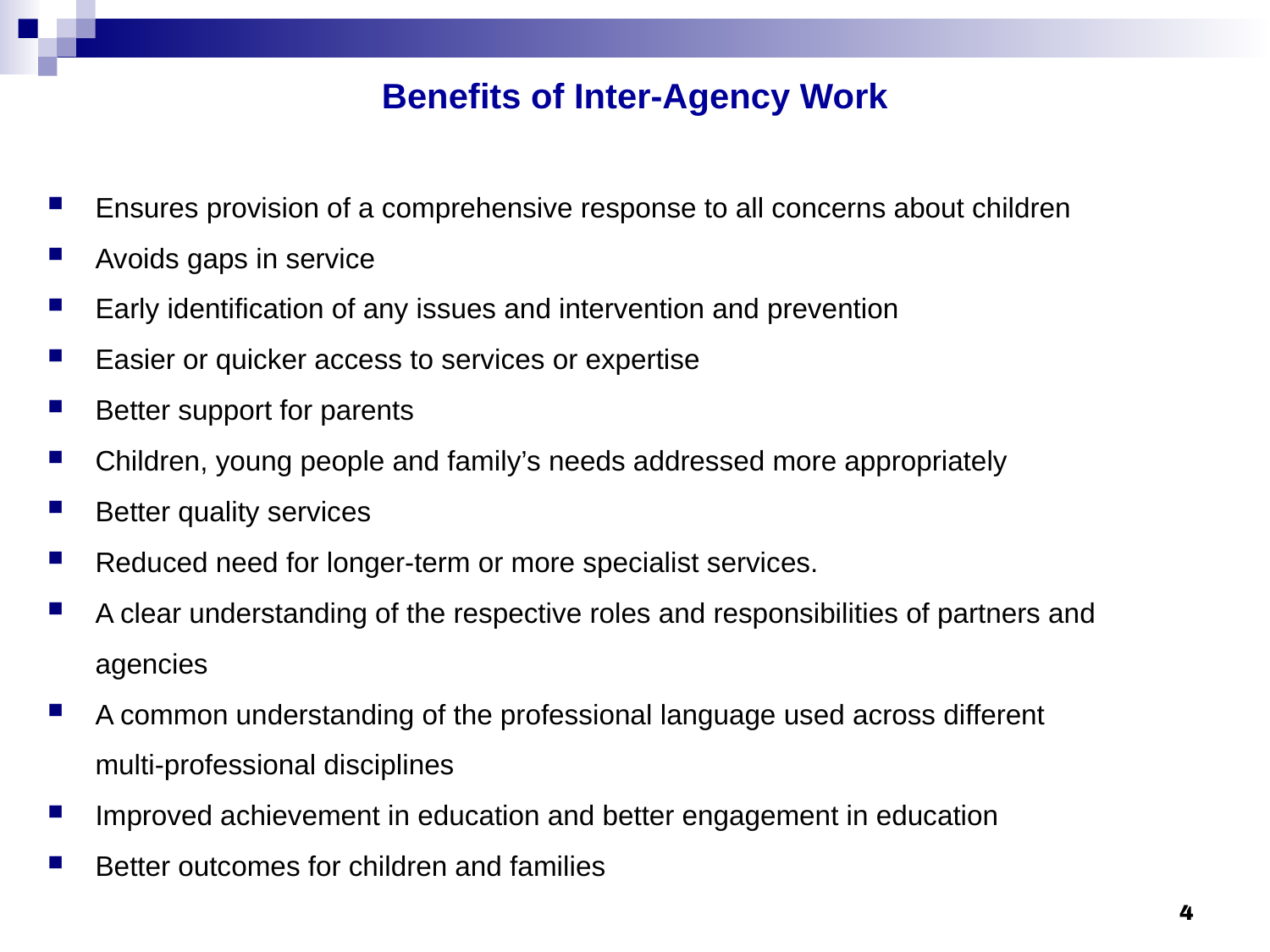

# Benefits of Inter-Agency Work
Ensures provision of a comprehensive response to all concerns about children
Avoids gaps in service
Early identification of any issues and intervention and prevention
Easier or quicker access to services or expertise
Better support for parents
Children, young people and family’s needs addressed more appropriately
Better quality services
Reduced need for longer-term or more specialist services.
A clear understanding of the respective roles and responsibilities of partners and
	agencies
A common understanding of the professional language used across different
	multi-professional disciplines
Improved achievement in education and better engagement in education
Better outcomes for children and families

4